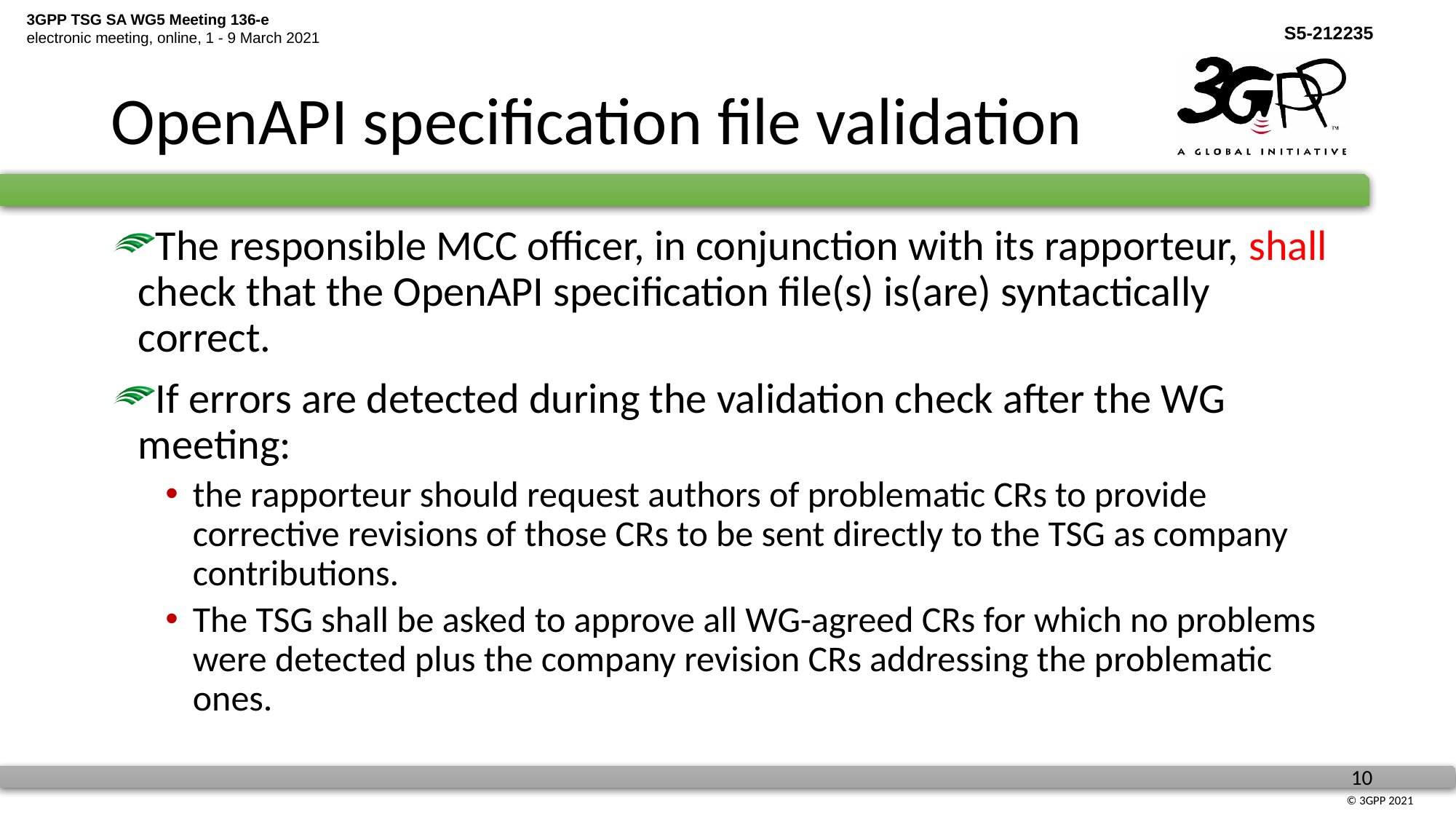

# OpenAPI specification file validation
The responsible MCC officer, in conjunction with its rapporteur, shall check that the OpenAPI specification file(s) is(are) syntactically correct.
If errors are detected during the validation check after the WG meeting:
the rapporteur should request authors of problematic CRs to provide corrective revisions of those CRs to be sent directly to the TSG as company contributions.
The TSG shall be asked to approve all WG-agreed CRs for which no problems were detected plus the company revision CRs addressing the problematic ones.